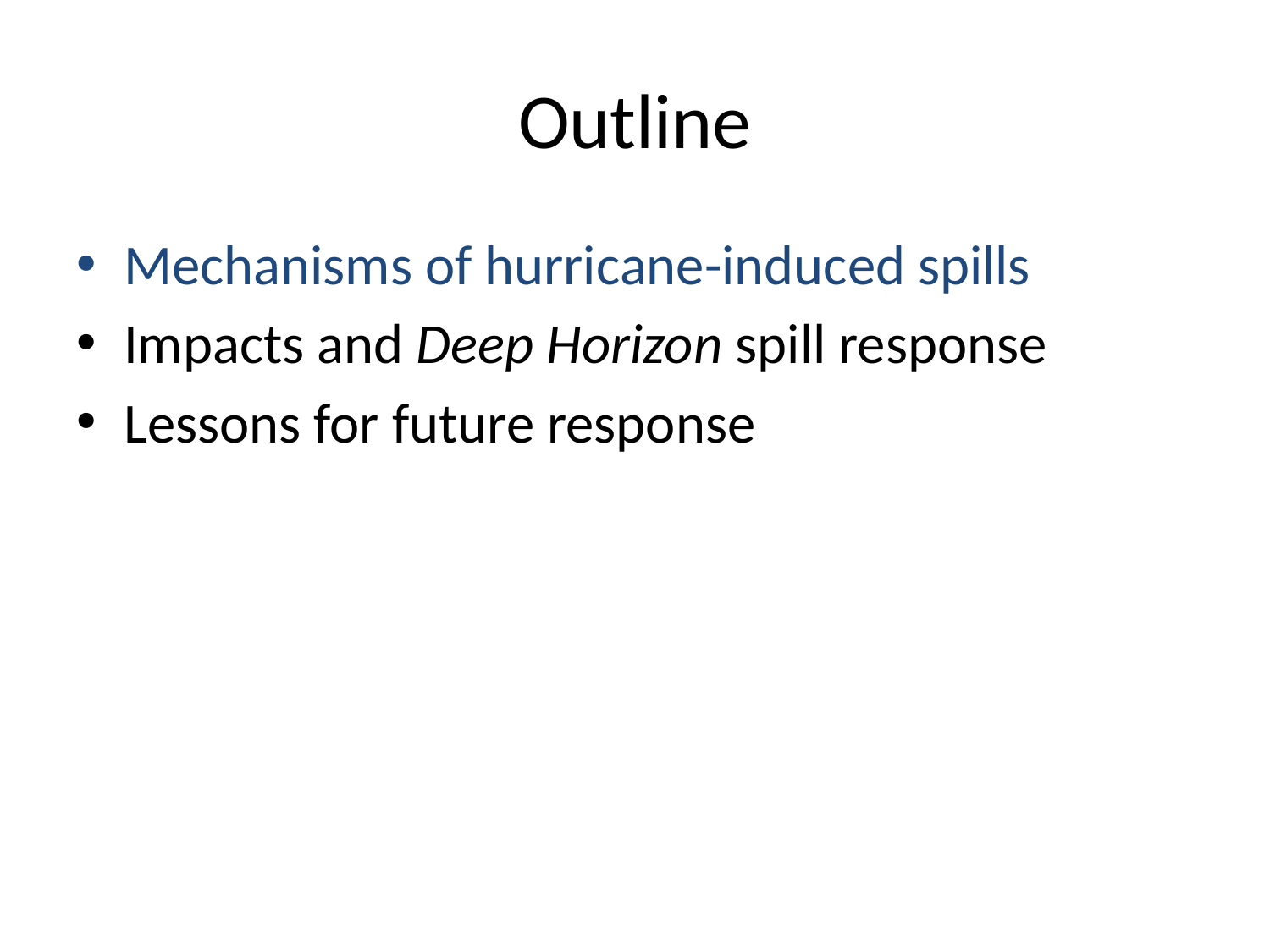

# Outline
Mechanisms of hurricane-induced spills
Impacts and Deep Horizon spill response
Lessons for future response